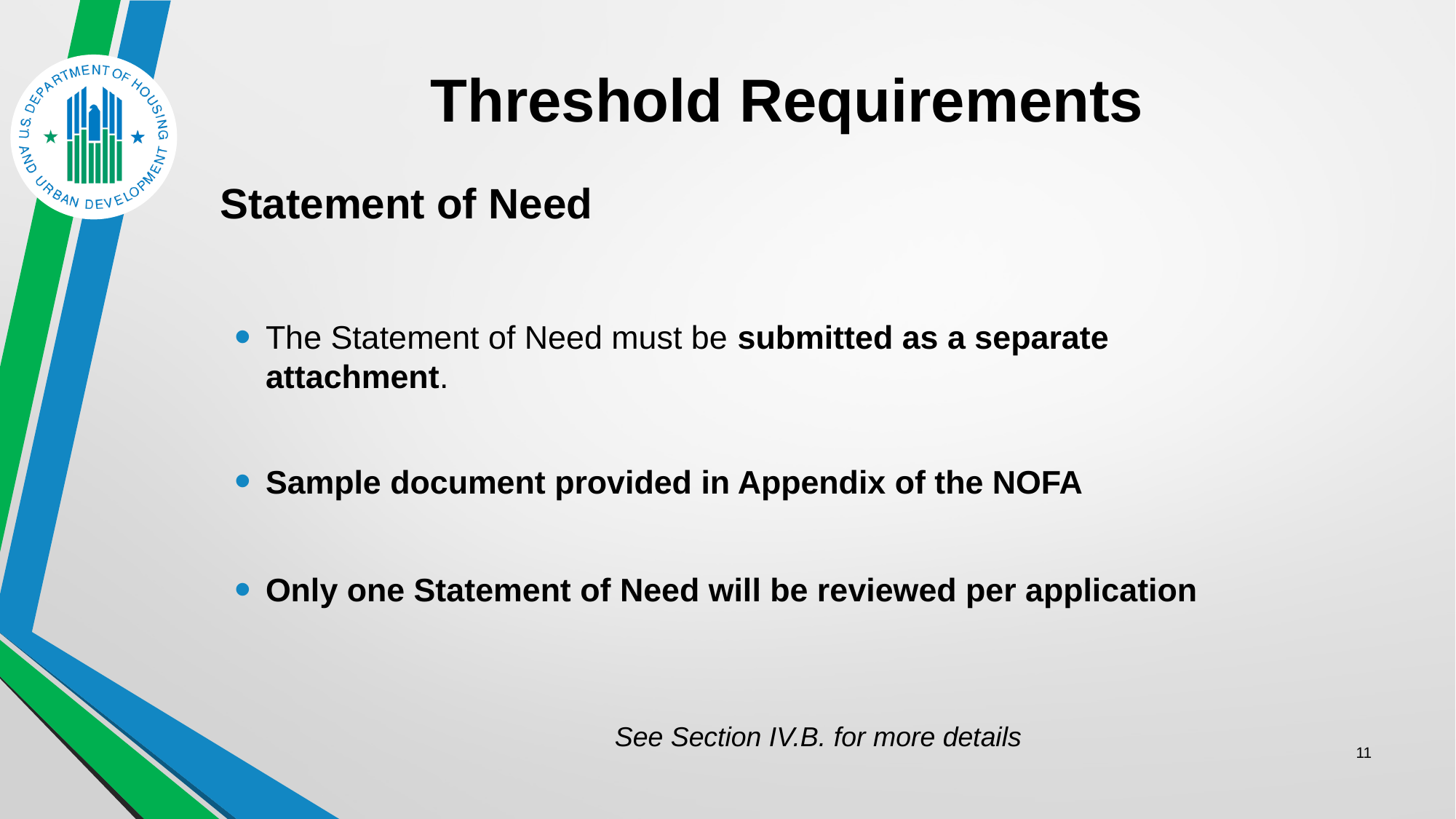

# Threshold Requirements
Statement of Need

The Statement of Need must be submitted as a separate attachment.

Sample document provided in Appendix of the NOFA

Only one Statement of Need will be reviewed per application

		See Section IV.B. for more details
11